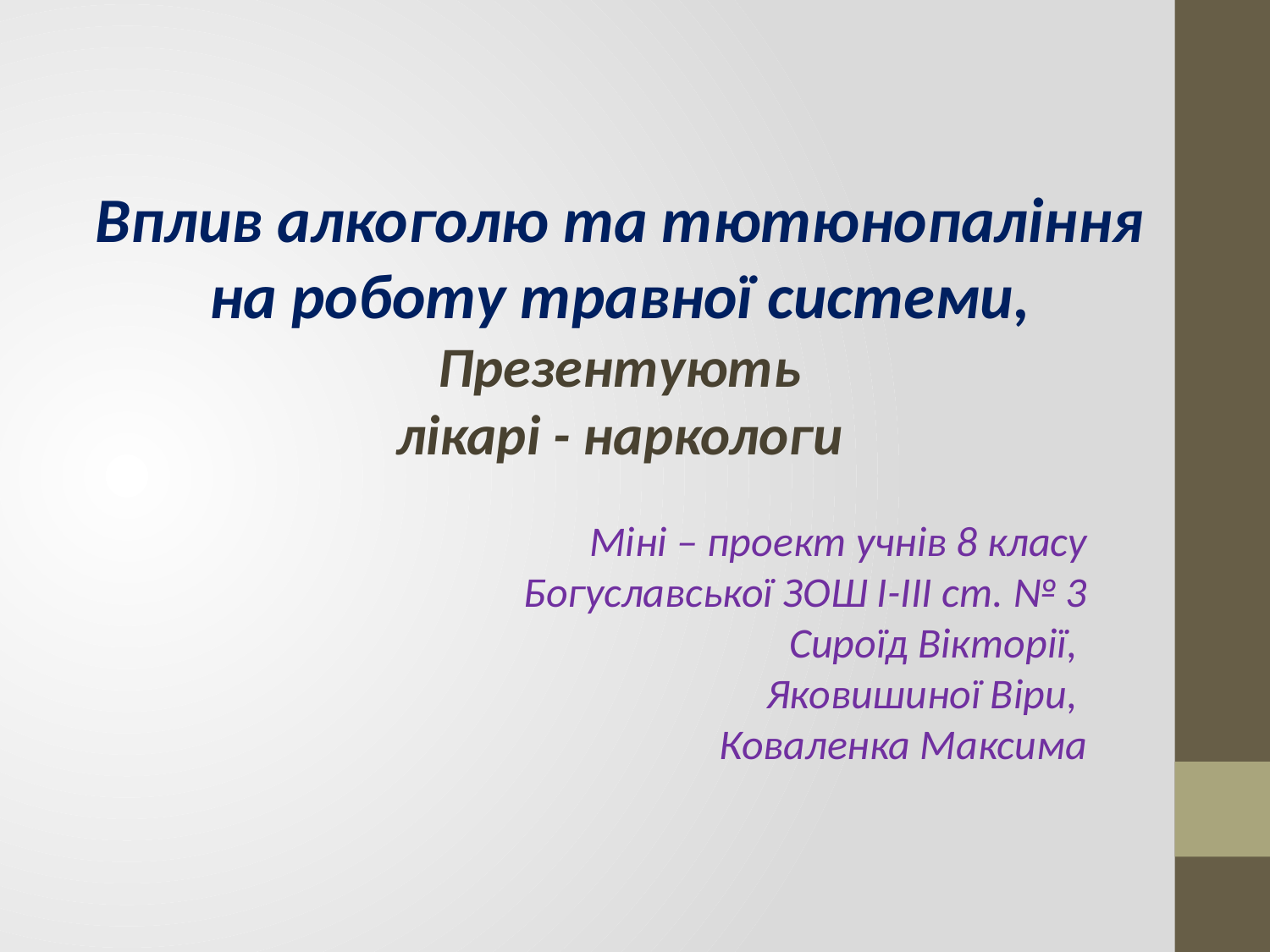

Вплив алкоголю та тютюнопаління на роботу травної системи, Презентують
лікарі - наркологи
Міні – проект учнів 8 класу
Богуславської ЗОШ І-ІІІ ст. № 3
Сироїд Вікторії,
Яковишиної Віри,
Коваленка Максима